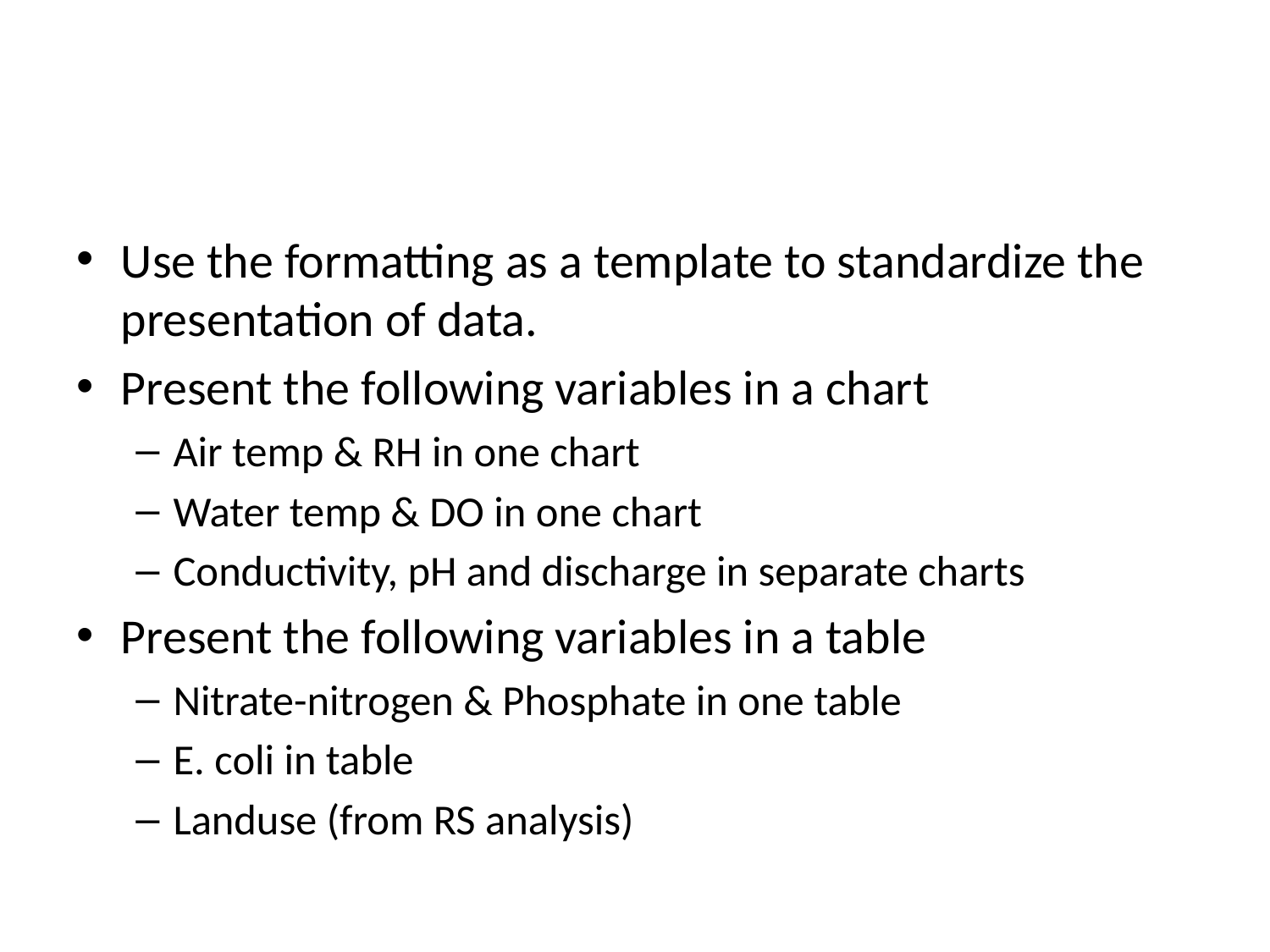

#
Use the formatting as a template to standardize the presentation of data.
Present the following variables in a chart
Air temp & RH in one chart
Water temp & DO in one chart
Conductivity, pH and discharge in separate charts
Present the following variables in a table
Nitrate-nitrogen & Phosphate in one table
E. coli in table
Landuse (from RS analysis)